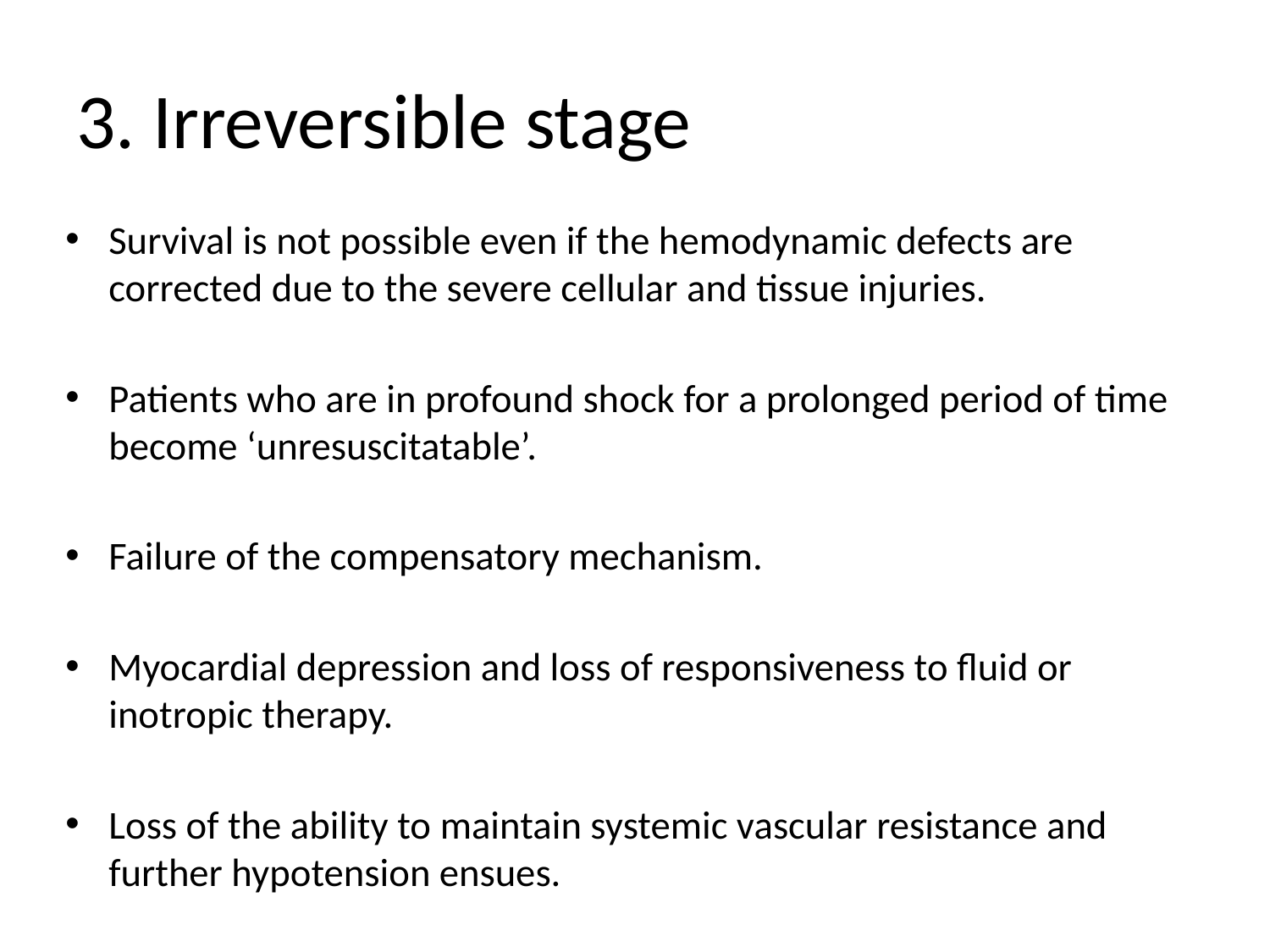

# 3. Irreversible stage
Survival is not possible even if the hemodynamic defects are corrected due to the severe cellular and tissue injuries.

Patients who are in profound shock for a prolonged period of time become ‘unresuscitatable’.

Failure of the compensatory mechanism.

Myocardial depression and loss of responsiveness to fluid or inotropic therapy.

Loss of the ability to maintain systemic vascular resistance and further hypotension ensues.